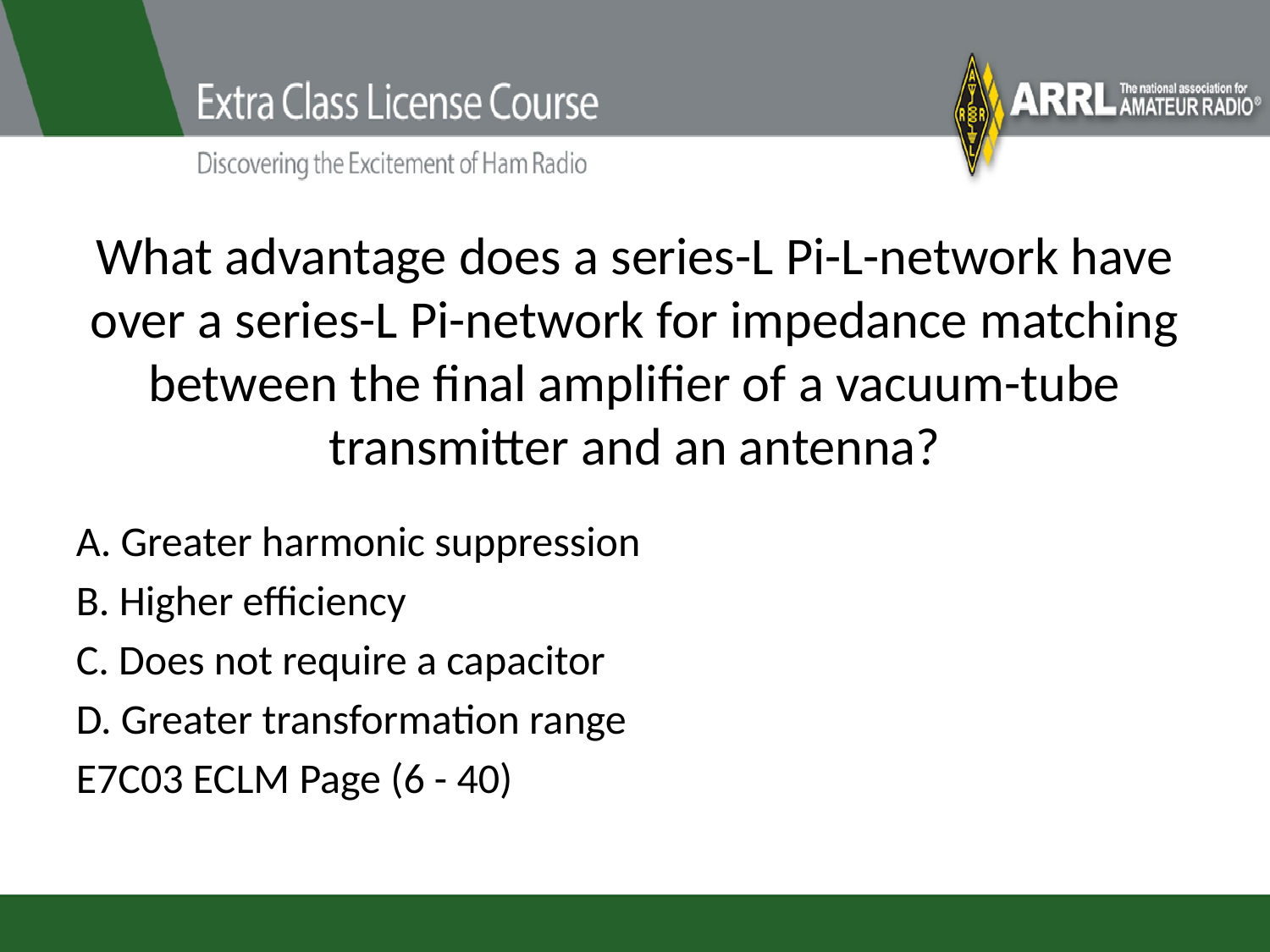

# What advantage does a series-L Pi-L-network have over a series-L Pi-network for impedance matching between the final amplifier of a vacuum-tube transmitter and an antenna?
A. Greater harmonic suppression
B. Higher efficiency
C. Does not require a capacitor
D. Greater transformation range
E7C03 ECLM Page (6 - 40)